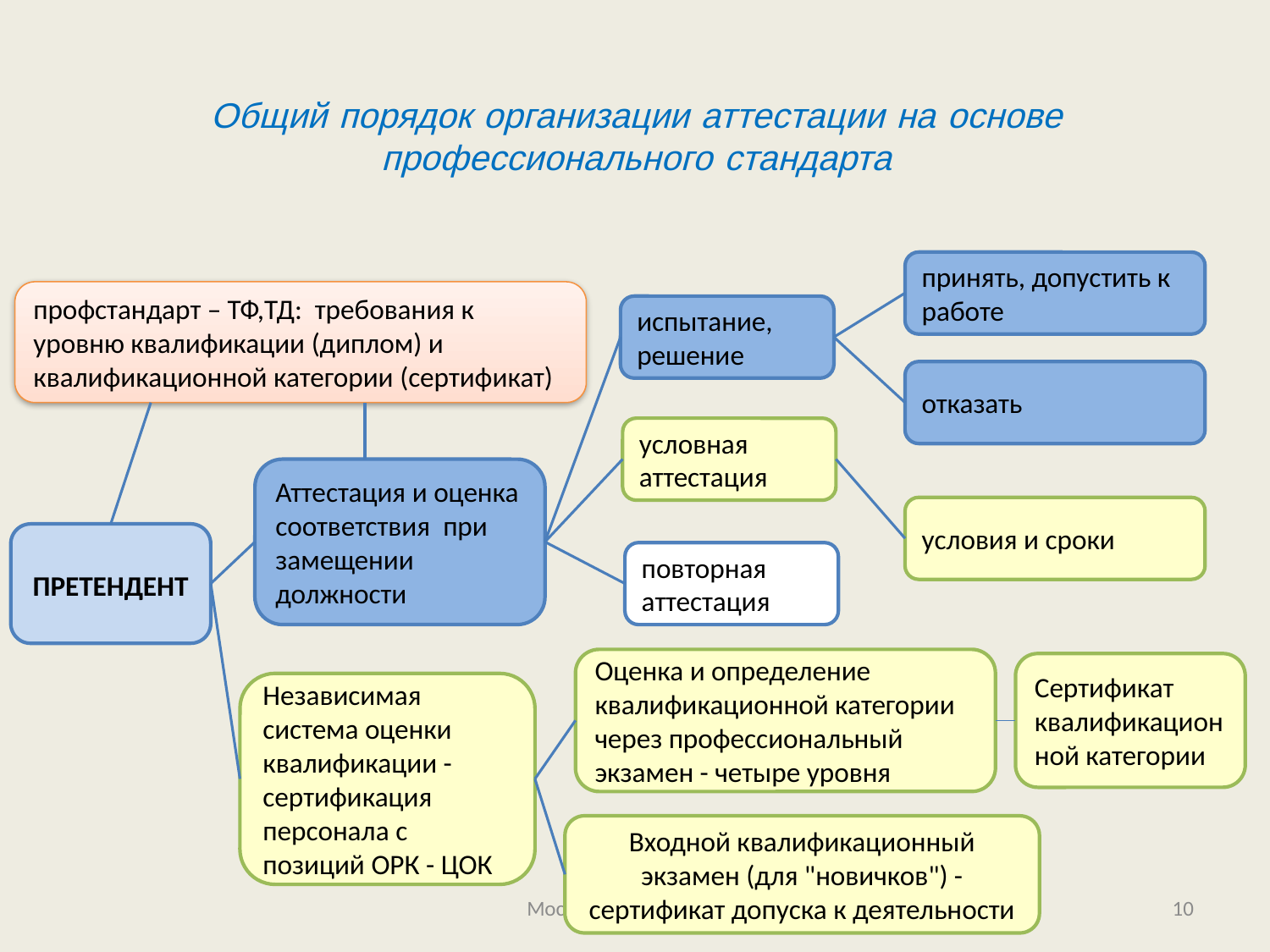

# Общий порядок организации аттестации на основе профессионального стандарта
принять, допустить к работе
профстандарт – ТФ,ТД:  требования к уровню квалификации (диплом) и квалификационной категории (сертификат)
испытание, решение
отказать
условная аттестация
Аттестация и оценка соответствия  при замещении должности
условия и сроки
ПРЕТЕНДЕНТ
повторная аттестация
Оценка и определение  квалификационной категории через профессиональный экзамен - четыре уровня
Сертификат квалификационной категории
Независимая система оценки квалификации - сертификация персонала с позиций ОРК - ЦОК
Входной квалификационный экзамен (для "новичков") - сертификат допуска к деятельности
Москва, 14 апреля 2016
10